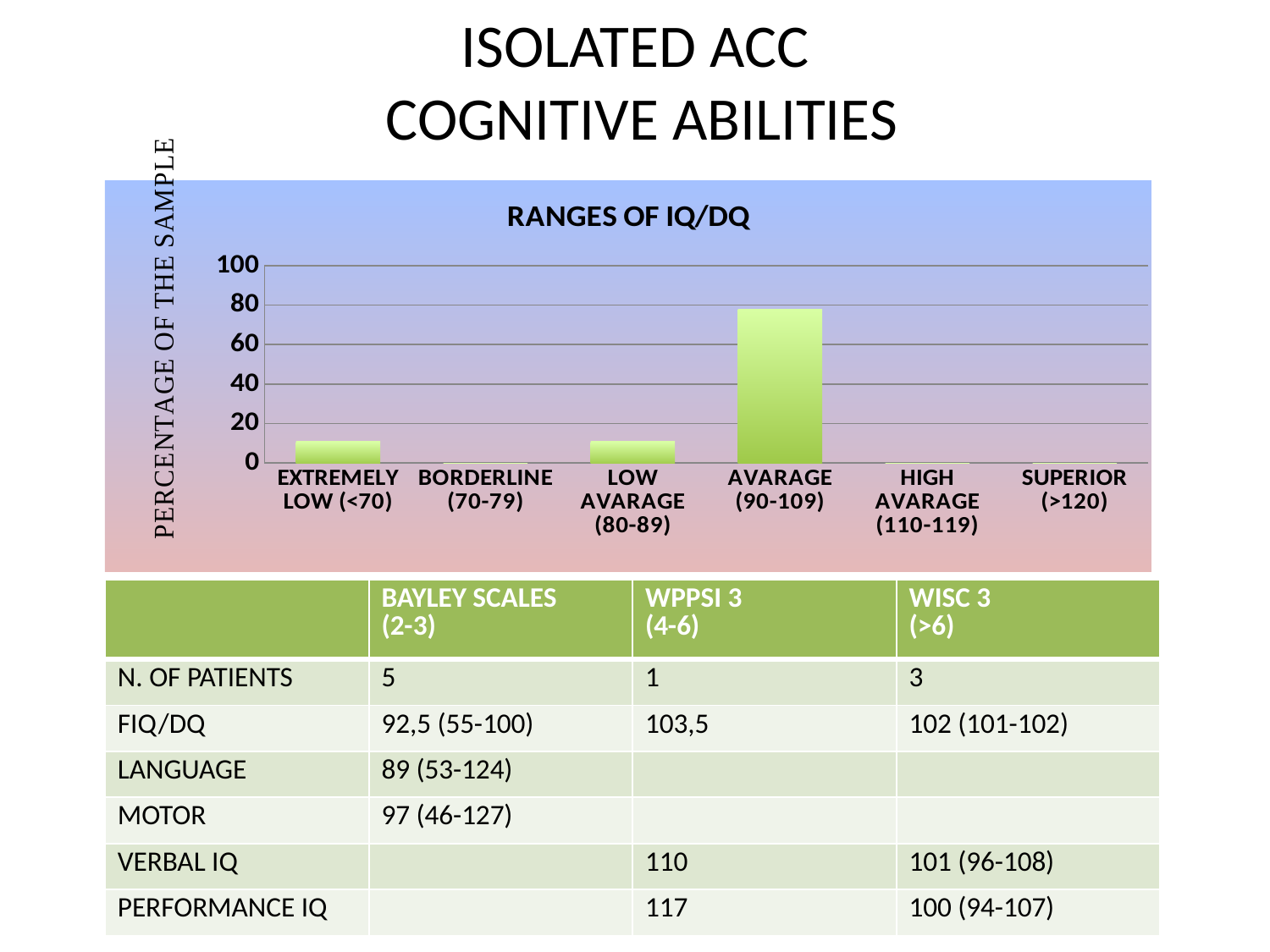

# ISOLATED ACC COGNITIVE ABILITIES

### Chart:

| Category | RANGES OF IQ/DQ |
|---|---|
| EXTREMELY LOW (<70) | 11.0 |
| BORDERLINE (70-79) | 0.0 |
| LOW AVARAGE (80-89) | 11.0 |
| AVARAGE (90-109) | 78.0 |
| HIGH AVARAGE (110-119) | 0.0 |
| SUPERIOR (>120) | 0.0 |
|  | BAYLEY SCALES (2-3) | WPPSI 3 (4-6) | WISC 3 (>6) |
| --- | --- | --- | --- |
| N. OF PATIENTS | 5 | 1 | 3 |
| FIQ/DQ | 92,5 (55-100) | 103,5 | 102 (101-102) |
| LANGUAGE | 89 (53-124) |  |  |
| MOTOR | 97 (46-127) |  |  |
| VERBAL IQ |  | 110 | 101 (96-108) |
| PERFORMANCE IQ |  | 117 | 100 (94-107) |